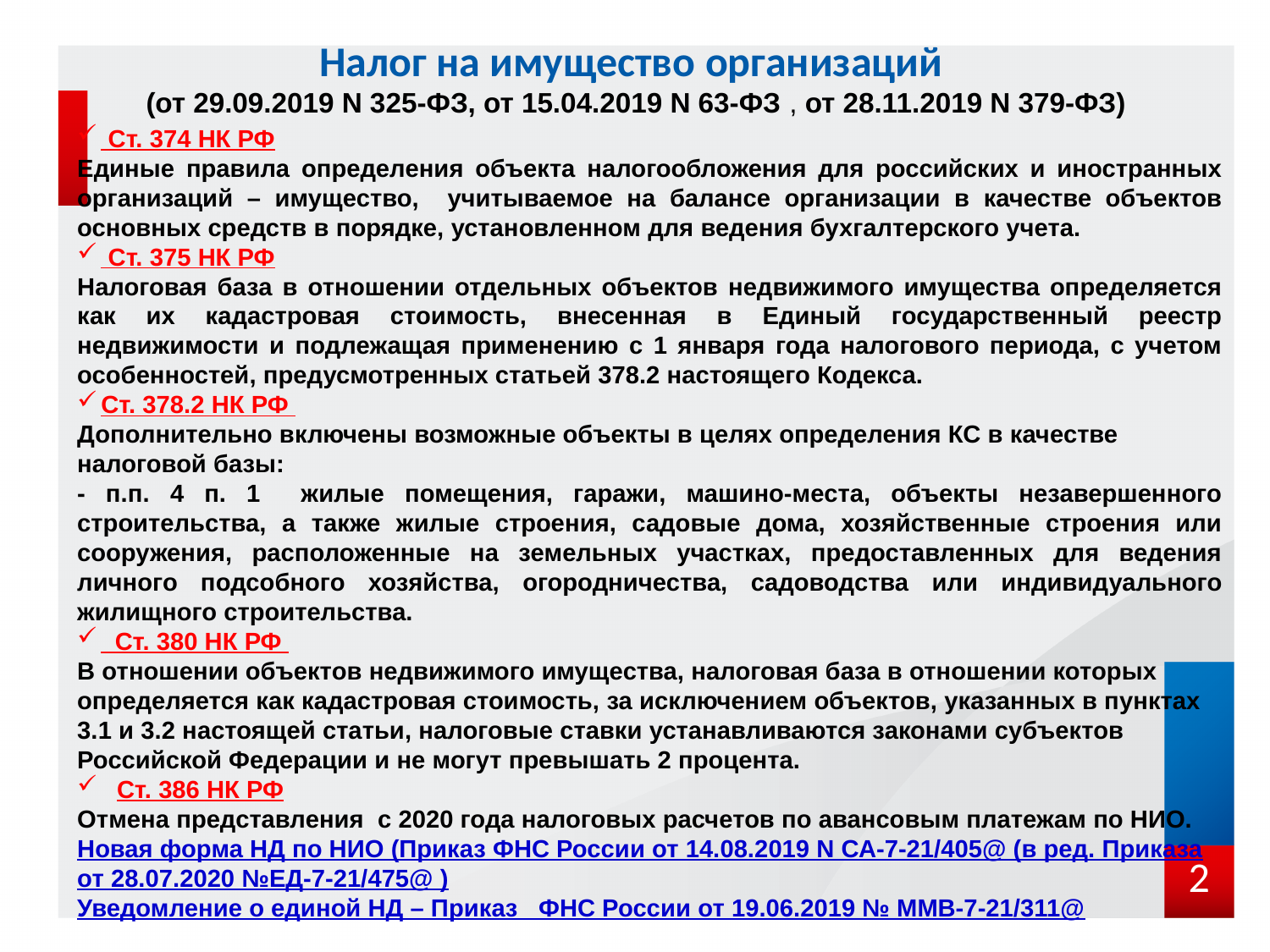

Налог на имущество организаций
(от 29.09.2019 N 325-ФЗ, от 15.04.2019 N 63-ФЗ , от 28.11.2019 N 379-ФЗ)
 Ст. 374 НК РФ
Единые правила определения объекта налогообложения для российских и иностранных организаций – имущество,  учитываемое на балансе организации в качестве объектов основных средств в порядке, установленном для ведения бухгалтерского учета.
 Ст. 375 НК РФ
Налоговая база в отношении отдельных объектов недвижимого имущества определяется как их кадастровая стоимость, внесенная в Единый государственный реестр недвижимости и подлежащая применению с 1 января года налогового периода, с учетом особенностей, предусмотренных статьей 378.2 настоящего Кодекса.
Ст. 378.2 НК РФ
Дополнительно включены возможные объекты в целях определения КС в качестве налоговой базы:
- п.п. 4 п. 1  жилые помещения, гаражи, машино-места, объекты незавершенного строительства, а также жилые строения, садовые дома, хозяйственные строения или сооружения, расположенные на земельных участках, предоставленных для ведения личного подсобного хозяйства, огородничества, садоводства или индивидуального жилищного строительства.
  Ст. 380 НК РФ
В отношении объектов недвижимого имущества, налоговая база в отношении которых определяется как кадастровая стоимость, за исключением объектов, указанных в пунктах 3.1 и 3.2 настоящей статьи, налоговые ставки устанавливаются законами субъектов Российской Федерации и не могут превышать 2 процента.
Ст. 386 НК РФ
Отмена представления  с 2020 года налоговых расчетов по авансовым платежам по НИО.
Новая форма НД по НИО (Приказ ФНС России от 14.08.2019 N СА-7-21/405@ (в ред. Приказа от 28.07.2020 №ЕД-7-21/475@ )
Уведомление о единой НД – Приказ   ФНС России от 19.06.2019 № ММВ-7-21/311@
2